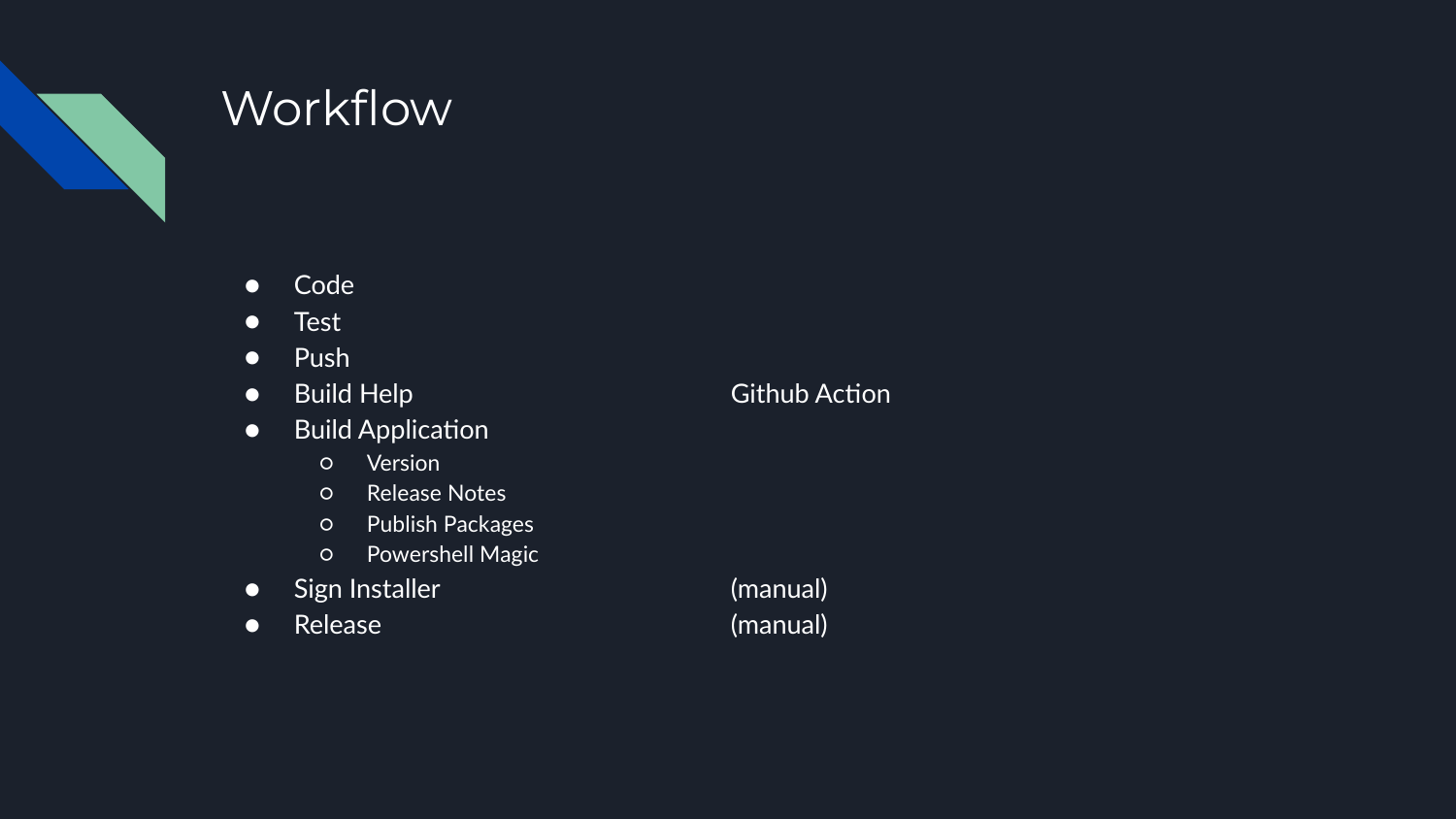

# Workflow
Code
Test
Push
Build Help			Github Action
Build Application
Version
Release Notes
Publish Packages
Powershell Magic
Sign Installer 		(manual)
Release			(manual)